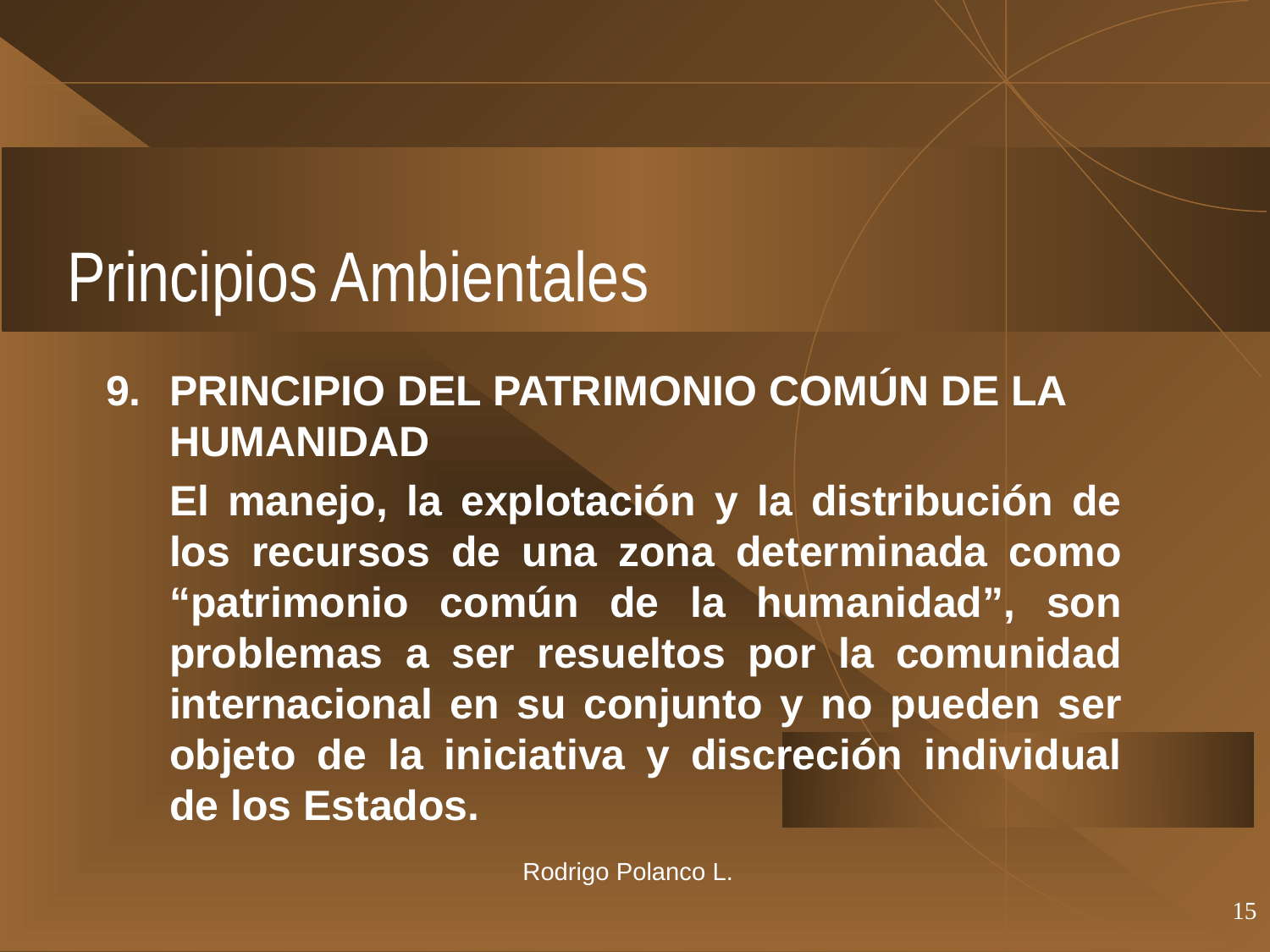

# Principios Ambientales
9.	PRINCIPIO DEL PATRIMONIO COMÚN DE LA HUMANIDAD
	El manejo, la explotación y la distribución de los recursos de una zona determinada como “patrimonio común de la humanidad”, son problemas a ser resueltos por la comunidad internacional en su conjunto y no pueden ser objeto de la iniciativa y discreción individual de los Estados.
Rodrigo Polanco L.
15